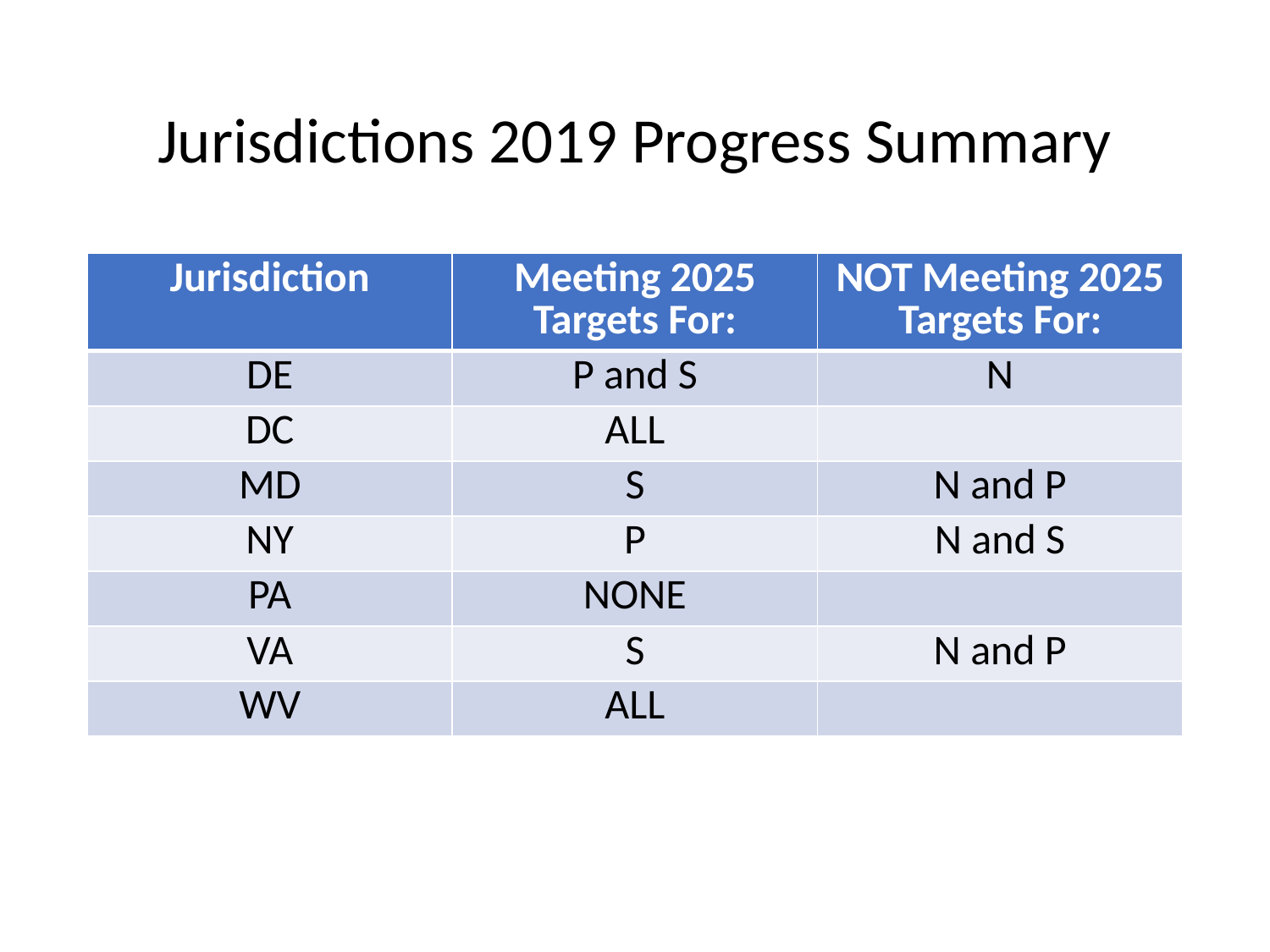

# Jurisdictions 2019 Progress Summary
| Jurisdiction | Meeting 2025 Targets For: | NOT Meeting 2025 Targets For: |
| --- | --- | --- |
| DE | P and S | N |
| DC | ALL |  |
| MD | S | N and P |
| NY | P | N and S |
| PA | NONE |  |
| VA | S | N and P |
| WV | ALL |  |